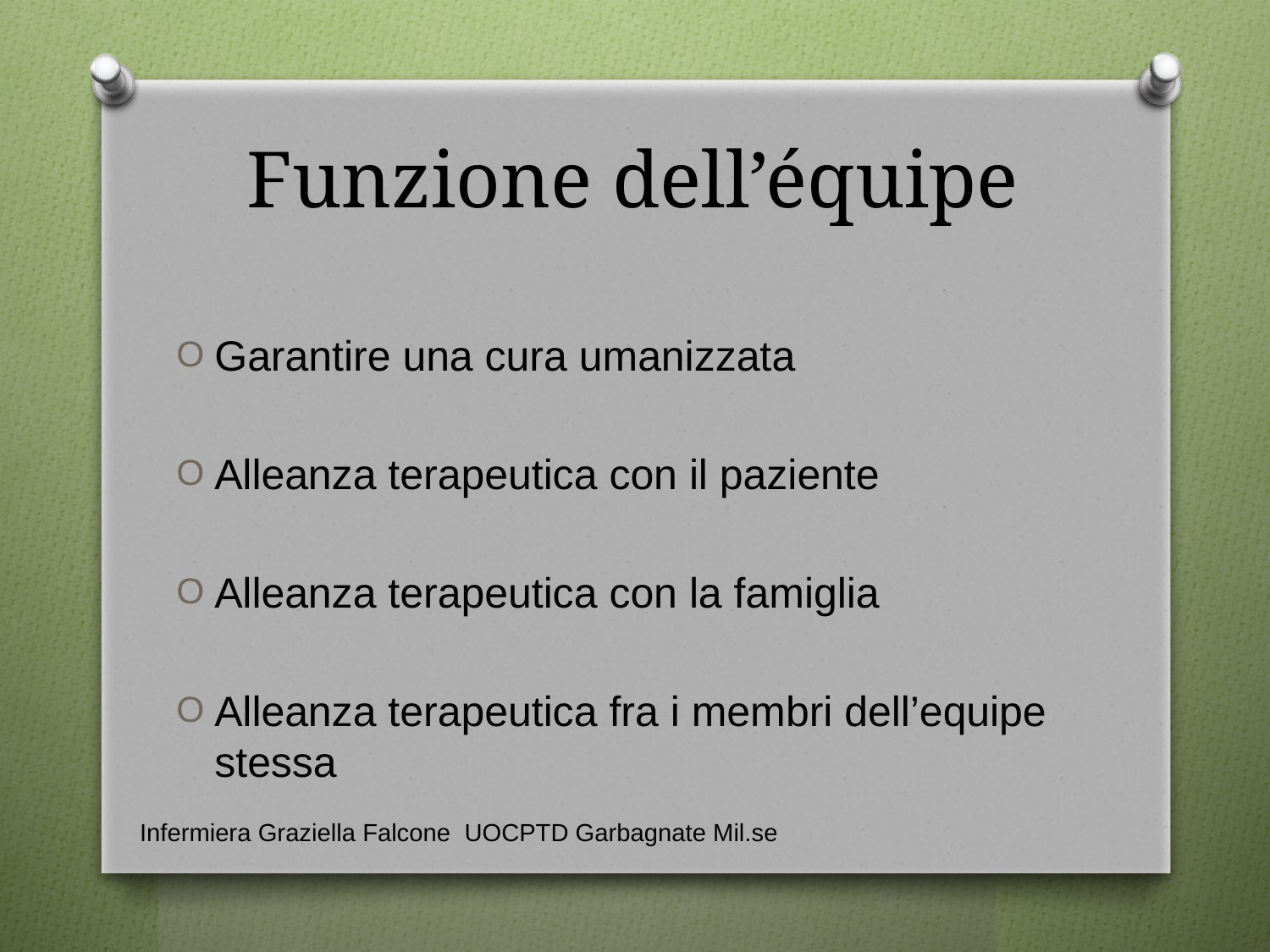

# Funzione dell’équipe
Garantire una cura umanizzata

Alleanza terapeutica con il paziente

Alleanza terapeutica con la famiglia

Alleanza terapeutica fra i membri dell’equipe stessa
Infermiera Graziella Falcone  UOCPTD Garbagnate Mil.se